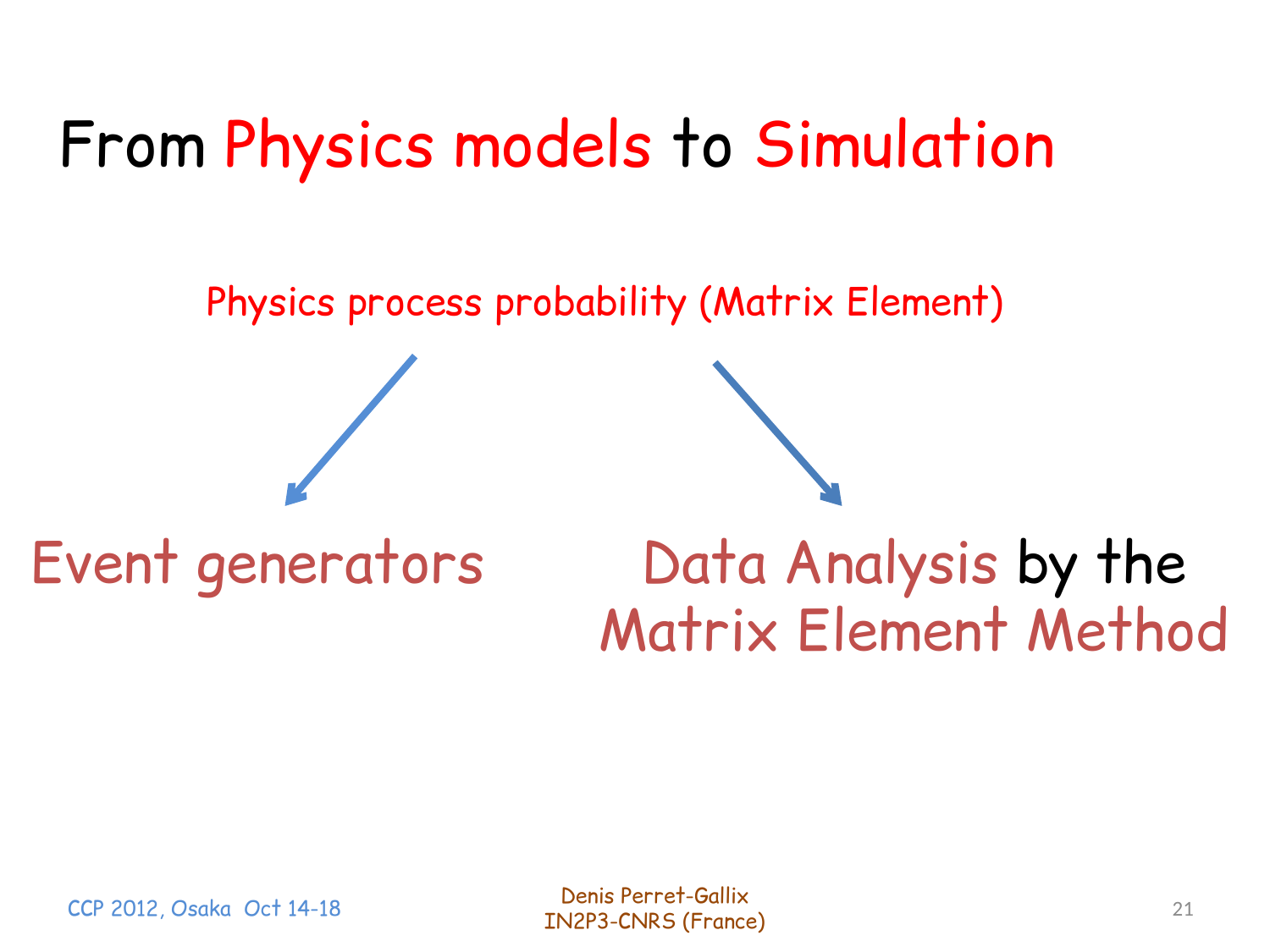

From Physics models to Simulation
        Physics process probability (Matrix Element)
Data Analysis by the
Matrix Element Method
Event generators
CCP 2012, Osaka  Oct 14-18
Denis Perret-Gallix
IN2P3-CNRS (France)
21